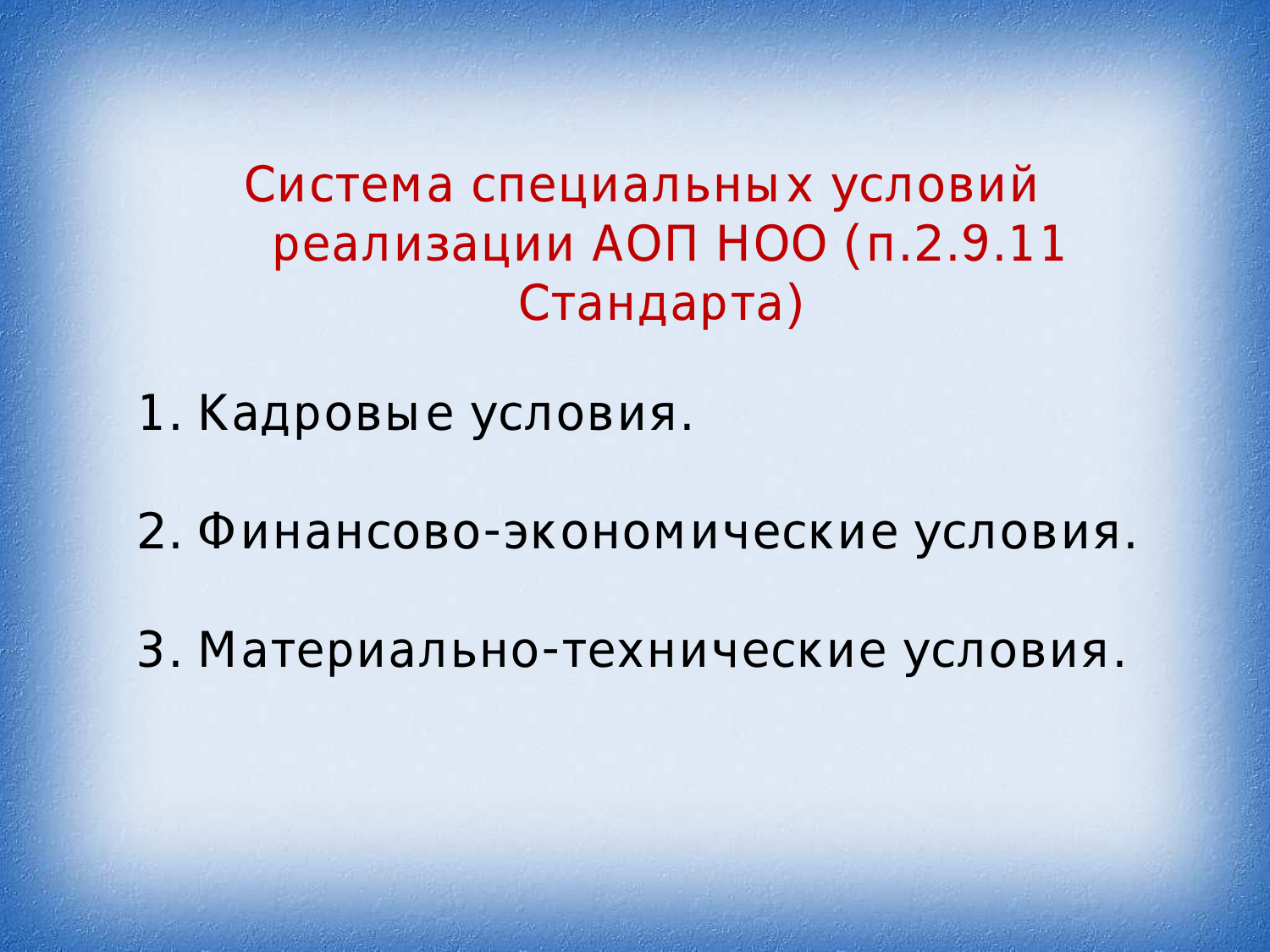

Система специальных условий реализации АОП НОО (п.2.9.11 Стандарта)

1. Кадровые условия.

2. Финансово-экономические условия.

3. Материально-технические условия.